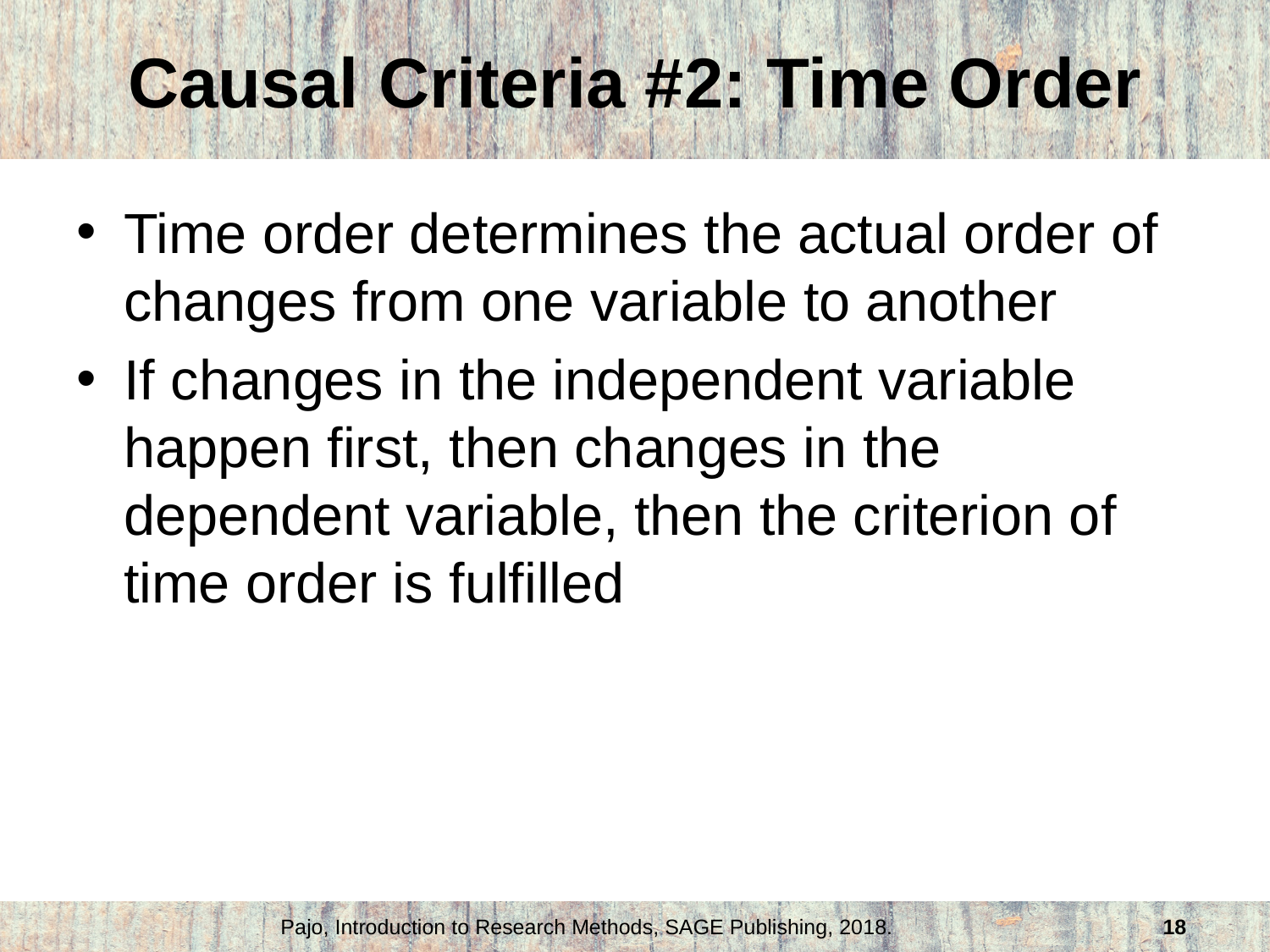

# Causal Criteria #2: Time Order
Time order determines the actual order of changes from one variable to another
If changes in the independent variable happen first, then changes in the dependent variable, then the criterion of time order is fulfilled
Pajo, Introduction to Research Methods, SAGE Publishing, 2018.
18